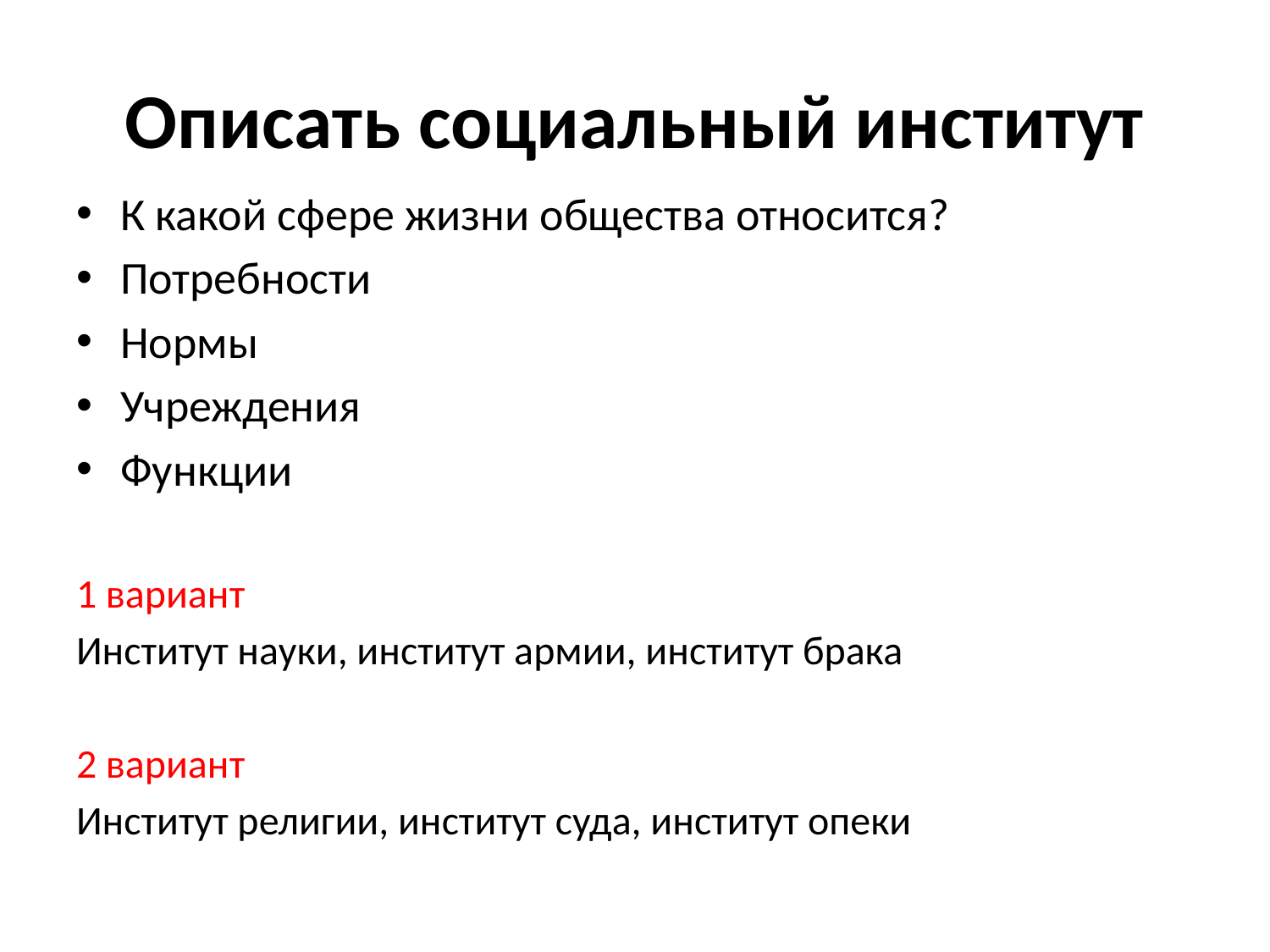

# Описать социальный институт
К какой сфере жизни общества относится?
Потребности
Нормы
Учреждения
Функции

1 вариант
Институт науки, институт армии, институт брака

2 вариант
Институт религии, институт суда, институт опеки